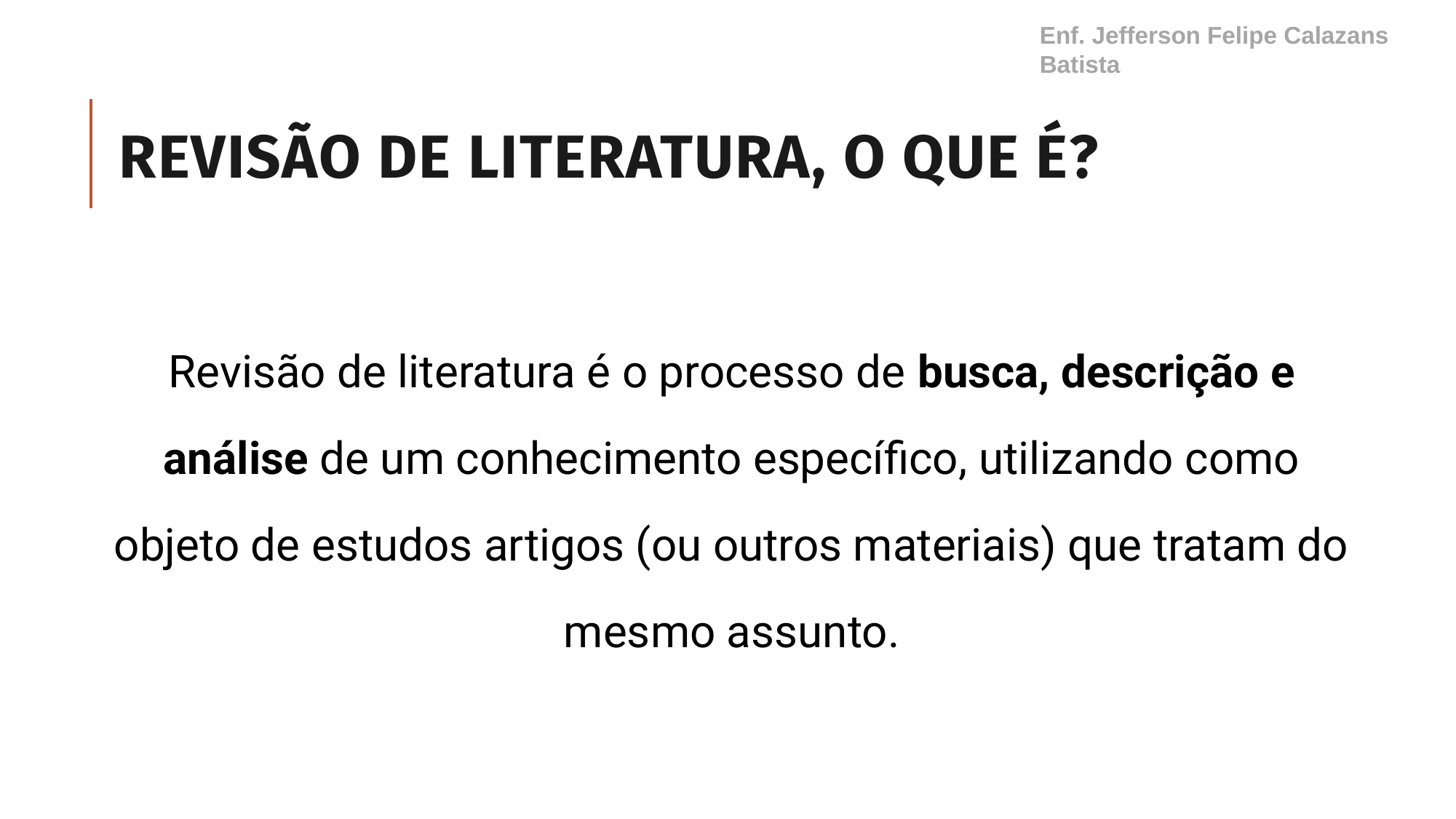

Enf. Jefferson Felipe Calazans Batista
# Revisão de literatura, o que é?
Revisão de literatura é o processo de busca, descrição e análise de um conhecimento específico, utilizando como objeto de estudos artigos (ou outros materiais) que tratam do mesmo assunto.